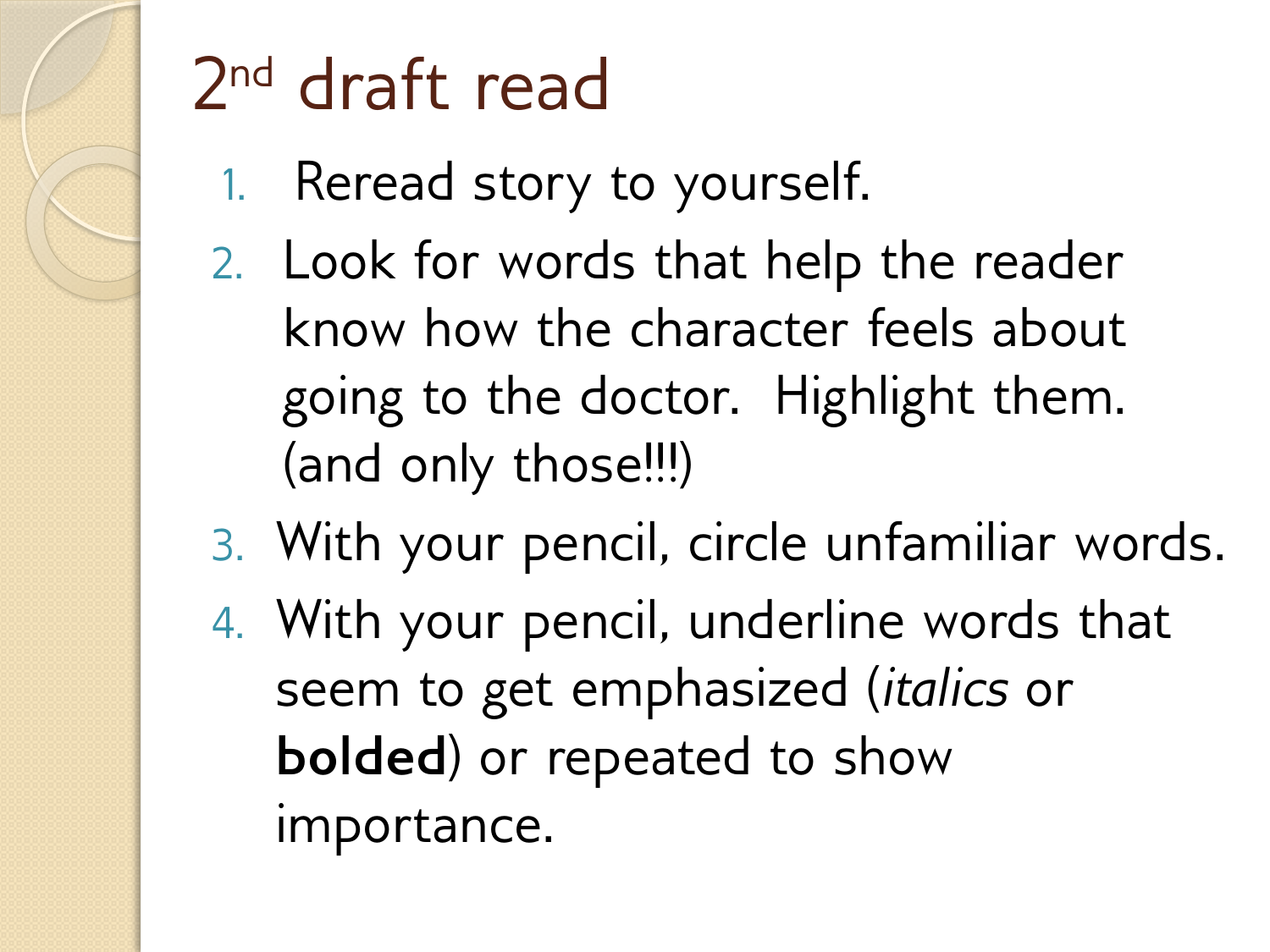

# 2nd draft read
Reread story to yourself.
Look for words that help the reader know how the character feels about going to the doctor.  Highlight them. (and only those!!!)
With your pencil, circle unfamiliar words.
With your pencil, underline words that seem to get emphasized (italics or bolded) or repeated to show importance.